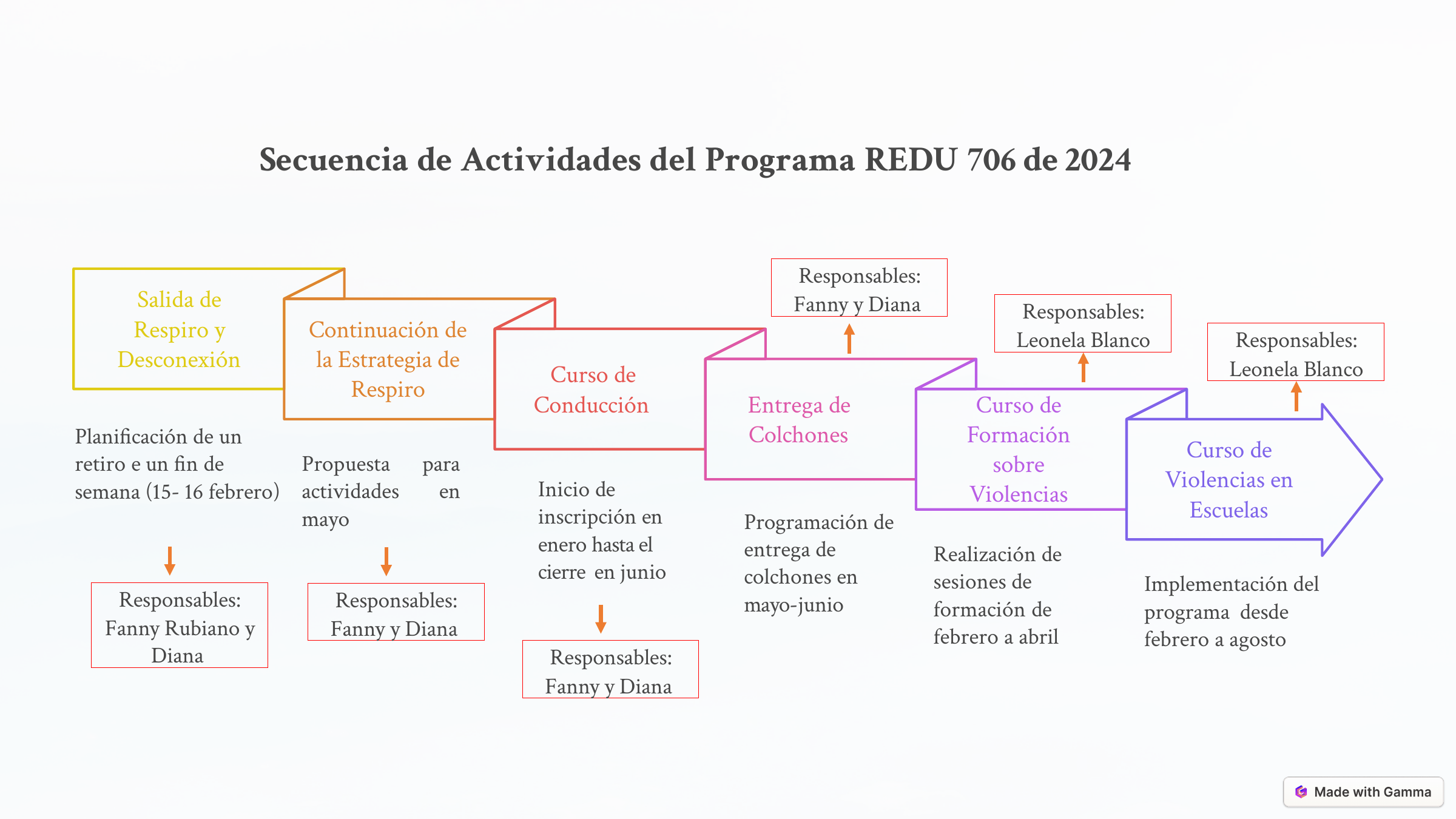

Secuencia de Actividades del Programa REDU 706 de 2024
Responsables:
Fanny y Diana

Salida de Respiro y Desconexión
Responsables:
Leonela Blanco
Continuación de la Estrategia de Respiro
Responsables:
Leonela Blanco
Curso de Conducción
Entrega de Colchones
Curso de Formación sobre Violencias
Planificación de un retiro e un fin de semana (15- 16 febrero)
Curso de Violencias en Escuelas
Propuesta para actividades en mayo
Inicio de inscripción en enero hasta el cierre  en junio
Programación de entrega de colchones en mayo-junio
Realización de sesiones de formación de febrero a abril
Implementación del programa  desde febrero a agosto
Responsables:
Fanny Rubiano y Diana
Responsables:
Fanny y Diana
Responsables:
Fanny y Diana